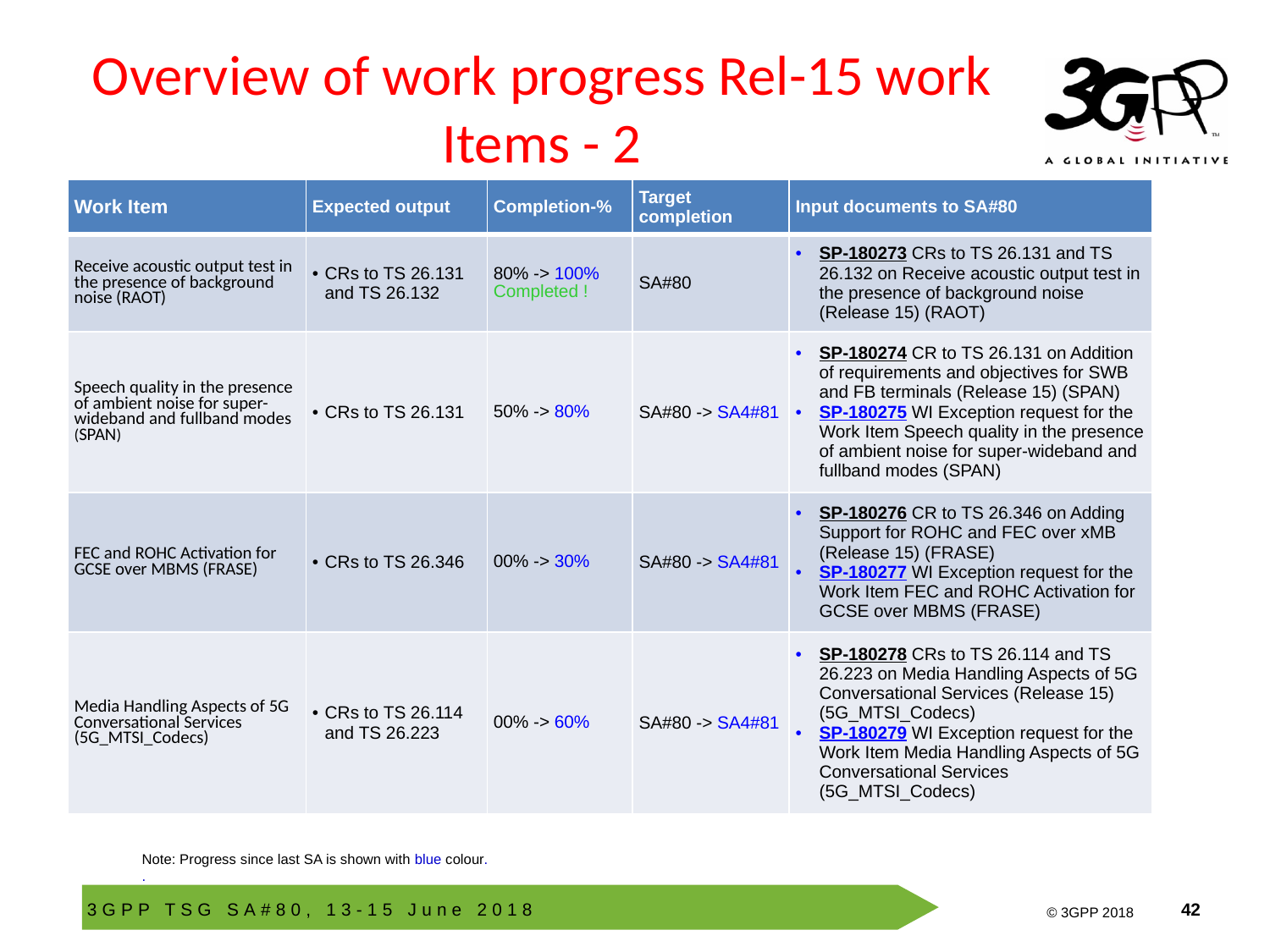

# Overview of work progress Rel-15 work Items - 2
| Work Item | Expected output | Completion-% | Target completion | Input documents to SA#80 |
| --- | --- | --- | --- | --- |
| Receive acoustic output test in the presence of background noise (RAOT) | CRs to TS 26.131 and TS 26.132 | 80% -> 100% Completed ! | SA#80 | SP-180273 CRs to TS 26.131 and TS 26.132 on Receive acoustic output test in the presence of background noise (Release 15) (RAOT) |
| Speech quality in the presence of ambient noise for super-wideband and fullband modes (SPAN) | CRs to TS 26.131 | 50% -> 80% | SA#80 -> SA4#81 | SP-180274 CR to TS 26.131 on Addition of requirements and objectives for SWB and FB terminals (Release 15) (SPAN) SP-180275 WI Exception request for the Work Item Speech quality in the presence of ambient noise for super-wideband and fullband modes (SPAN) |
| FEC and ROHC Activation for GCSE over MBMS (FRASE) | CRs to TS 26.346 | 00% -> 30% | SA#80 -> SA4#81 | SP-180276 CR to TS 26.346 on Adding Support for ROHC and FEC over xMB (Release 15) (FRASE) SP-180277 WI Exception request for the Work Item FEC and ROHC Activation for GCSE over MBMS (FRASE) |
| Media Handling Aspects of 5G Conversational Services (5G\_MTSI\_Codecs) | CRs to TS 26.114 and TS 26.223 | 00% -> 60% | SA#80 -> SA4#81 | SP-180278 CRs to TS 26.114 and TS 26.223 on Media Handling Aspects of 5G Conversational Services (Release 15) (5G\_MTSI\_Codecs) SP-180279 WI Exception request for the Work Item Media Handling Aspects of 5G Conversational Services (5G\_MTSI\_Codecs) |

Note: Progress since last SA is shown with blue colour.
.